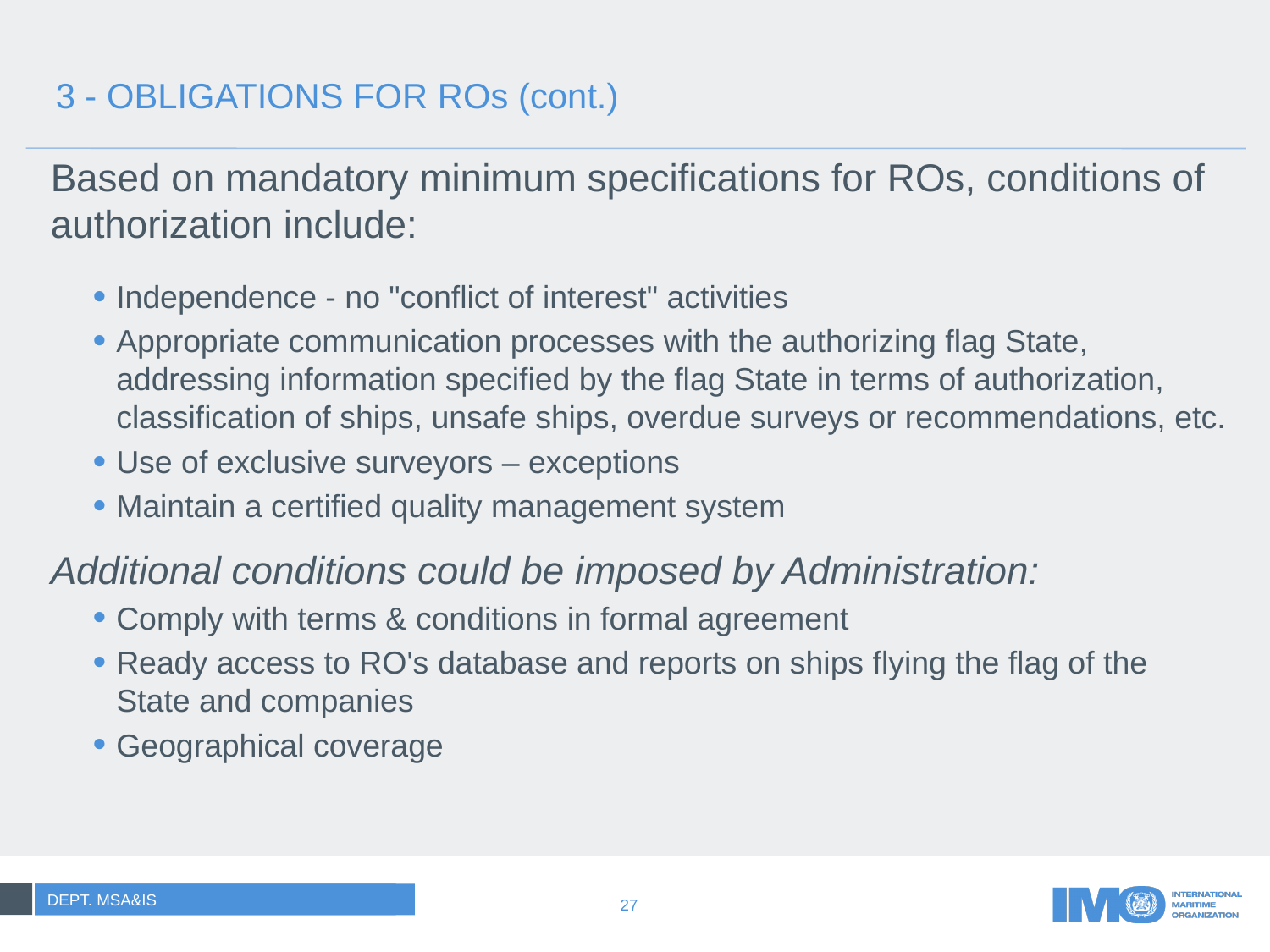

# 3 - OBLIGATIONS FOR ROs (cont.)
Based on mandatory minimum specifications for ROs, conditions of authorization include:

Independence - no "conflict of interest" activities
Appropriate communication processes with the authorizing flag State, addressing information specified by the flag State in terms of authorization,  classification of ships, unsafe ships, overdue surveys or recommendations, etc.
Use of exclusive surveyors – exceptions
Maintain a certified quality management system
Additional conditions could be imposed by Administration:
Comply with terms & conditions in formal agreement
Ready access to RO's database and reports on ships flying the flag of the State and companies
Geographical coverage